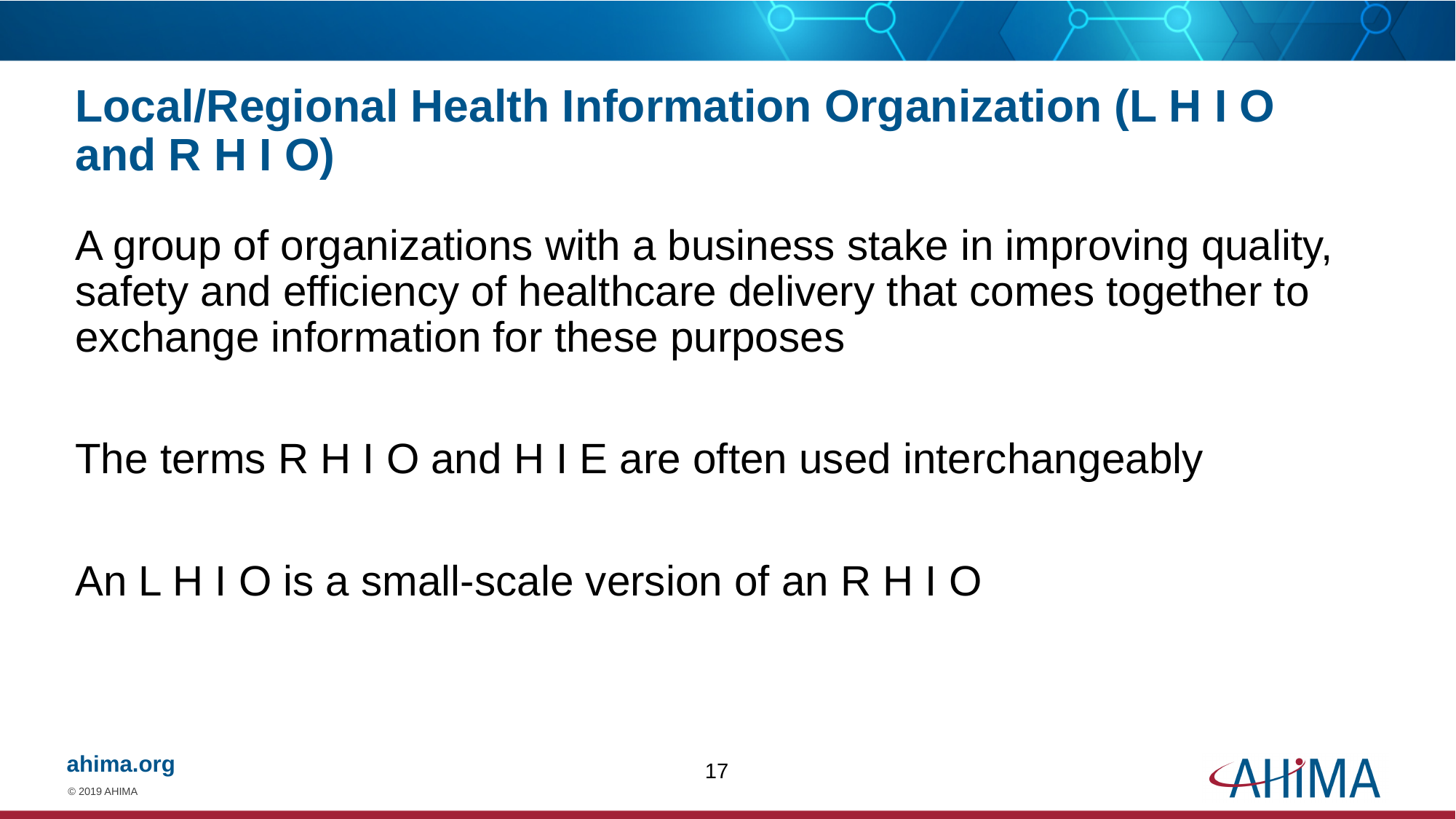

# Local/Regional Health Information Organization (L H I O and R H I O)
A group of organizations with a business stake in improving quality, safety and efficiency of healthcare delivery that comes together to exchange information for these purposes

The terms R H I O and H I E are often used interchangeably

An L H I O is a small-scale version of an R H I O